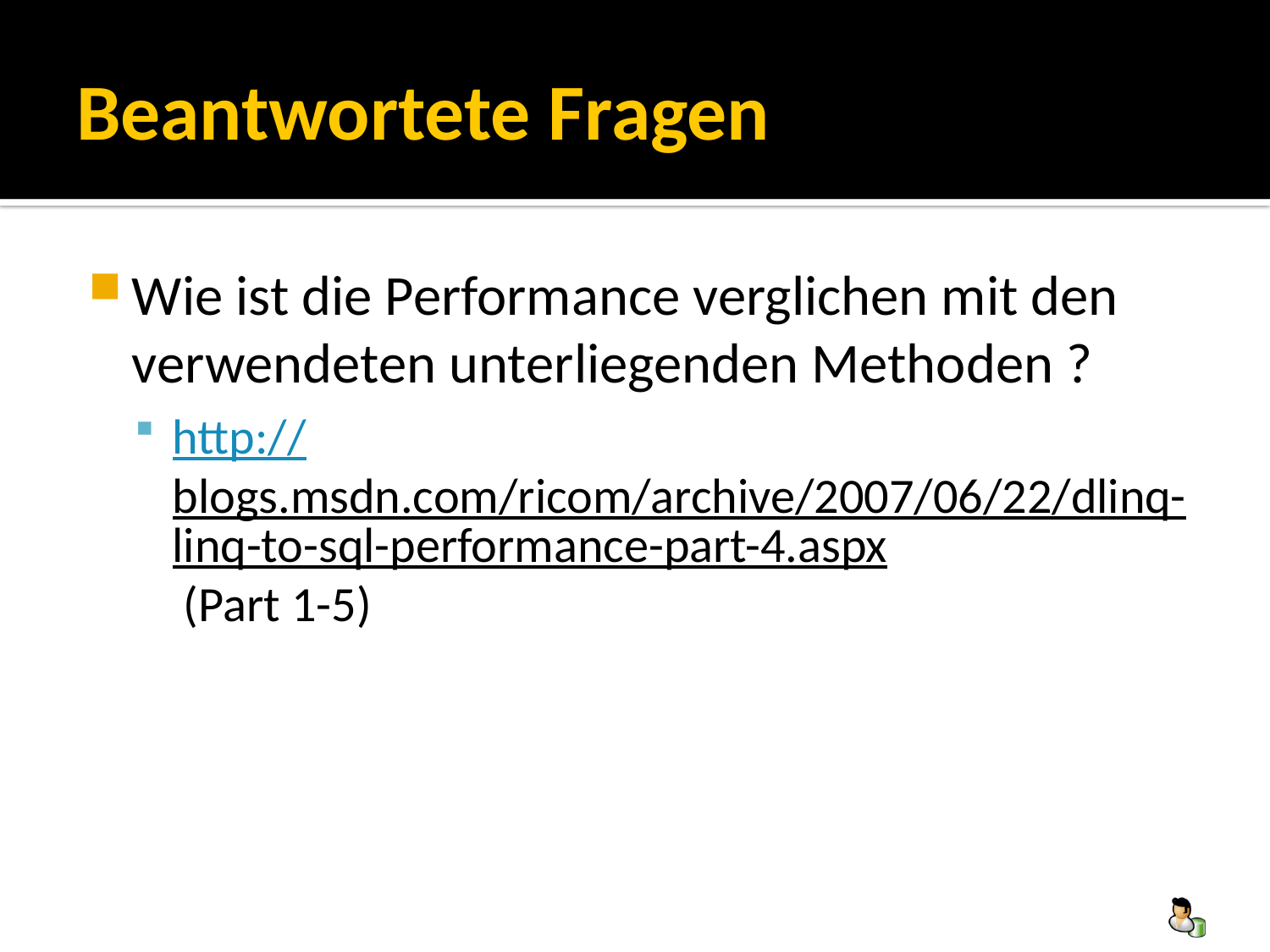

# Beantwortete Fragen
Wie ist die Performance verglichen mit den verwendeten unterliegenden Methoden ?
http://blogs.msdn.com/ricom/archive/2007/06/22/dlinq-linq-to-sql-performance-part-4.aspx (Part 1-5)